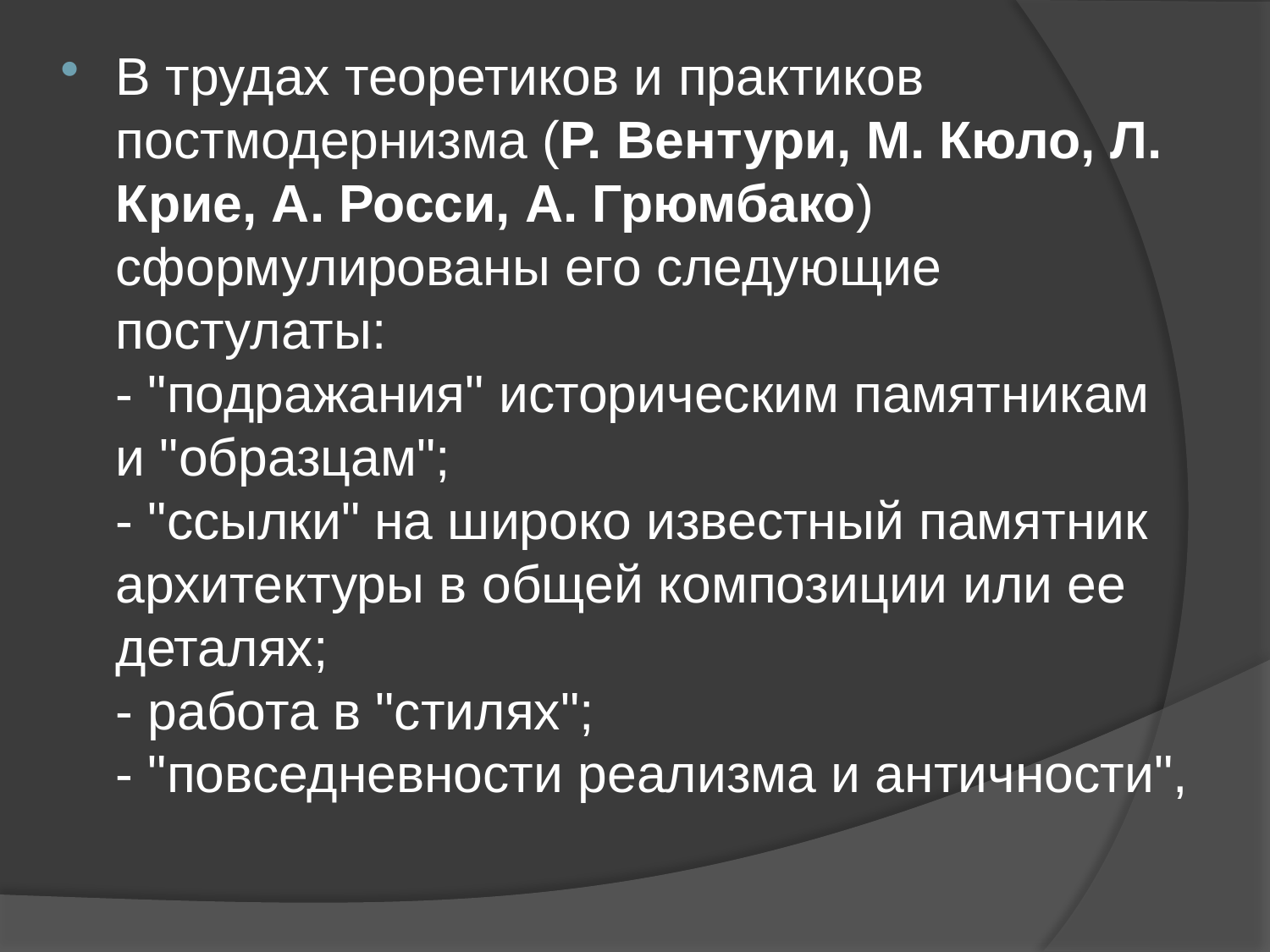

В трудах теоретиков и практиков постмодернизма (Р. Вентури, М. Кюло, Л. Крие, А. Росси, А. Грюмбако) сформулированы его следующие постулаты:
- "подражания" историческим памятникам и "образцам";
- "ссылки" на широко известный памятник архитектуры в общей композиции или ее деталях;
- работа в "стилях";
- "повседневности реализма и античности",